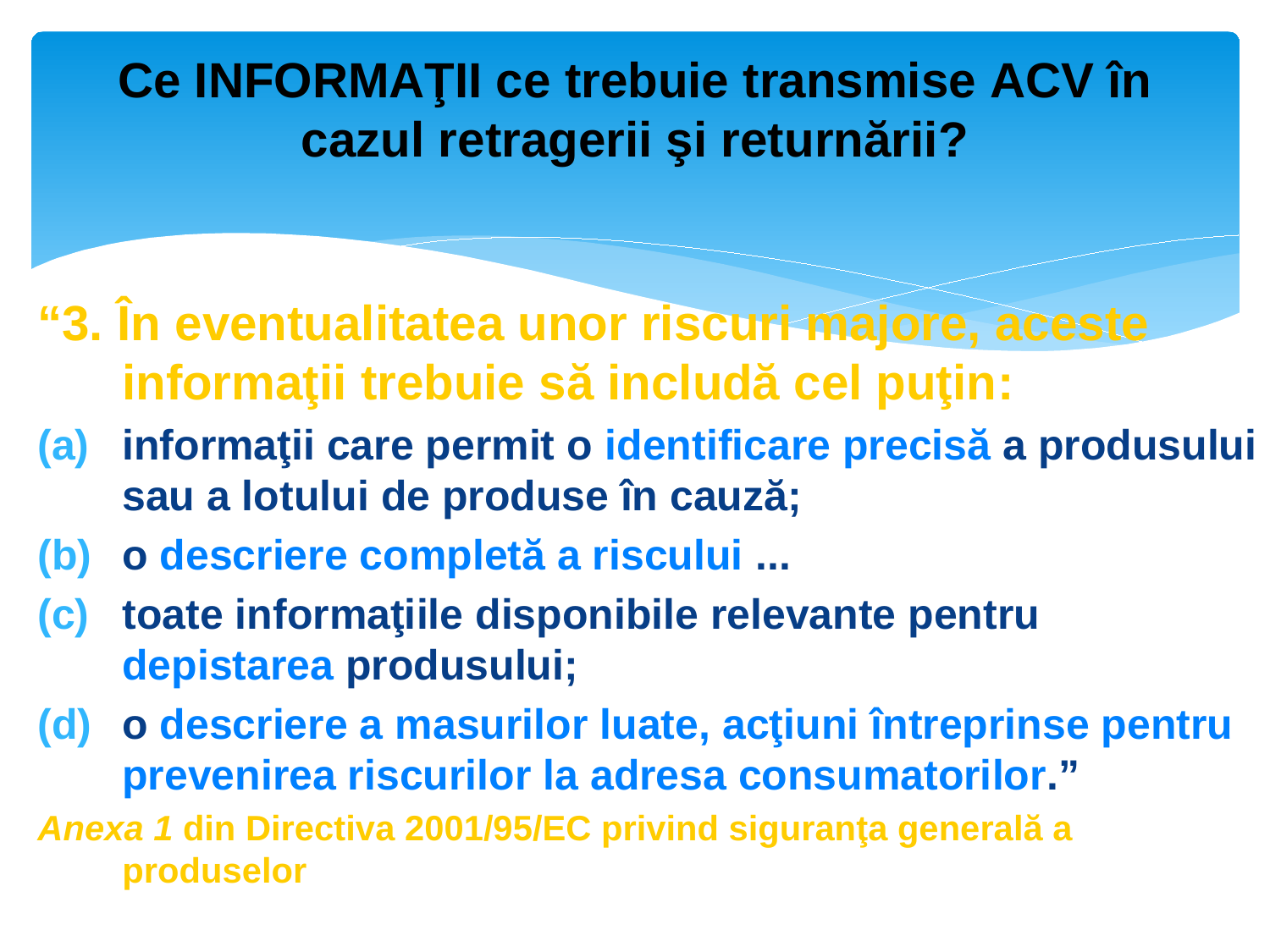

# Ce INFORMAŢII ce trebuie transmise ACV în cazul retragerii şi returnării?

“3. În eventualitatea unor riscuri majore, aceste informaţii trebuie să includă cel puţin:
informaţii care permit o identificare precisă a produsului sau a lotului de produse în cauză;
o descriere completă a riscului ...
toate informaţiile disponibile relevante pentru depistarea produsului;
o descriere a masurilor luate, acţiuni întreprinse pentru prevenirea riscurilor la adresa consumatorilor.”
Anexa 1 din Directiva 2001/95/EC privind siguranţa generală a produselor